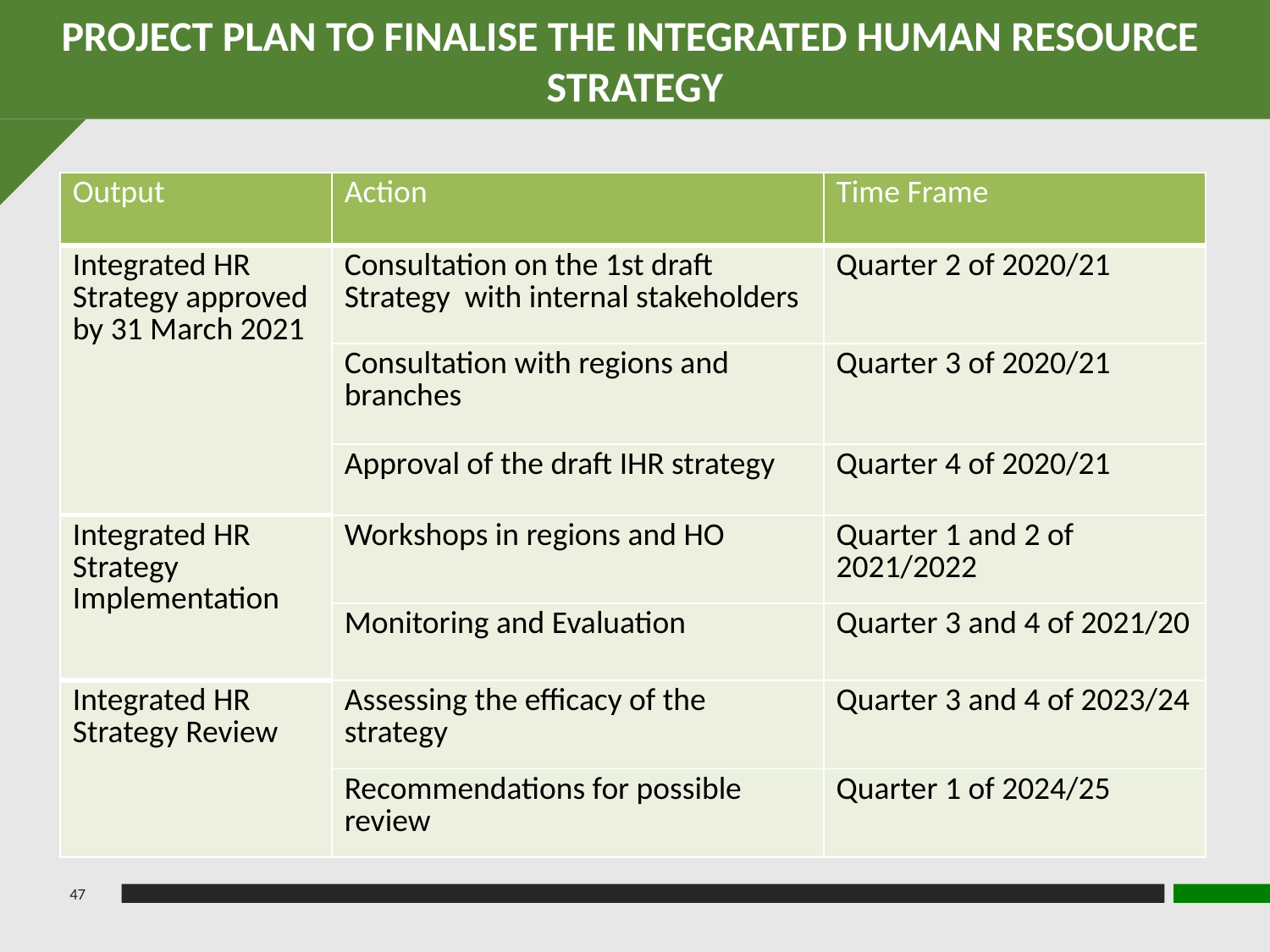

PROJECT PLAN TO FINALISE THE INTEGRATED HUMAN RESOURCE  STRATEGY

| Output | Action | Time Frame |
| --- | --- | --- |
| Integrated HR Strategy approved by 31 March 2021 | Consultation on the 1st draft Strategy with internal stakeholders | Quarter 2 of 2020/21 |
|  | Consultation with regions and branches | Quarter 3 of 2020/21 |
|  | Approval of the draft IHR strategy | Quarter 4 of 2020/21 |
| Integrated HR Strategy Implementation | Workshops in regions and HO | Quarter 1 and 2 of 2021/2022 |
|  | Monitoring and Evaluation | Quarter 3 and 4 of 2021/20 |
| Integrated HR Strategy Review | Assessing the efficacy of the strategy | Quarter 3 and 4 of 2023/24 |
|  | Recommendations for possible review | Quarter 1 of 2024/25 |

47